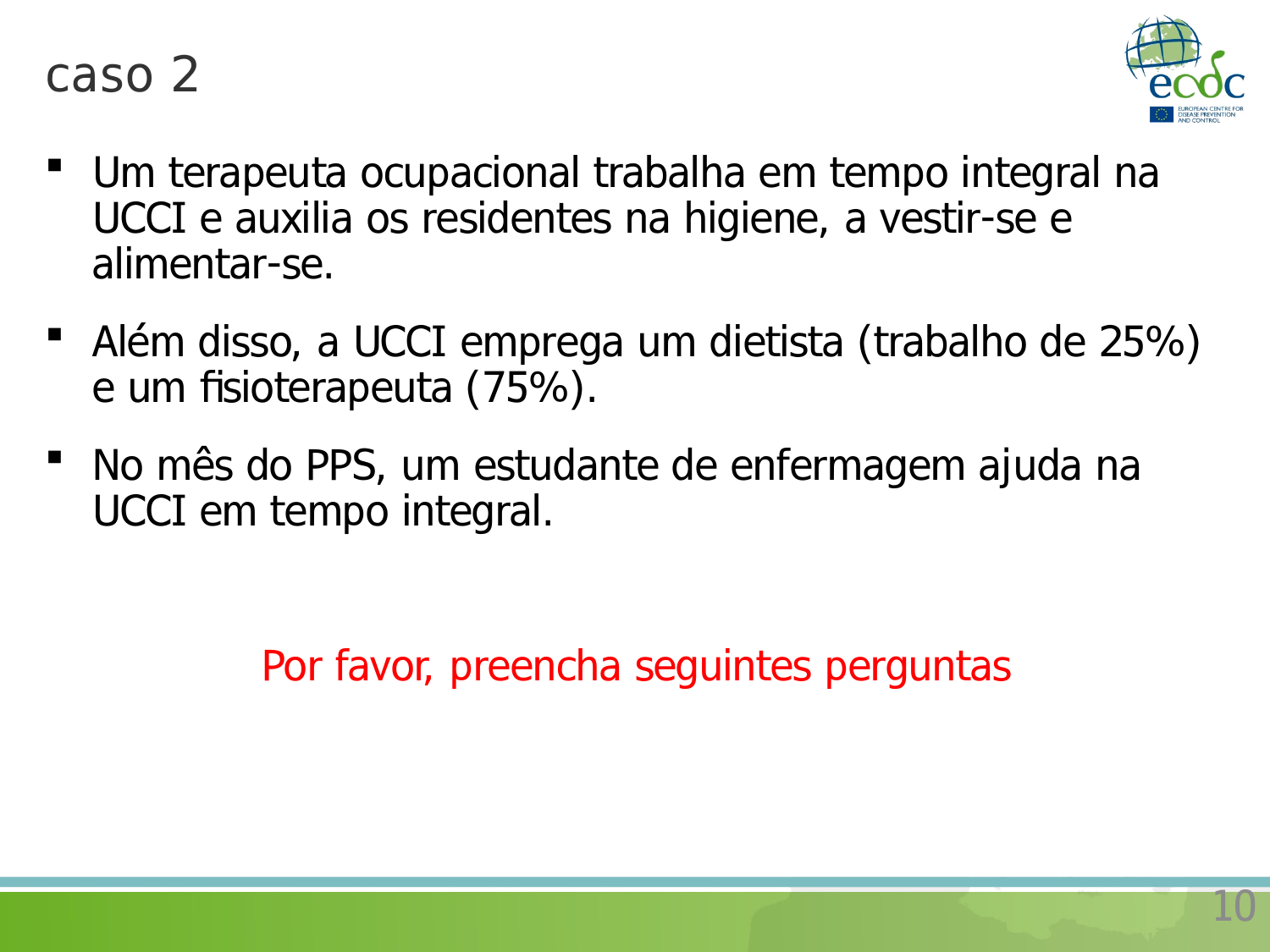

# caso 2
Um terapeuta ocupacional trabalha em tempo integral na UCCI e auxilia os residentes na higiene, a vestir-se e alimentar-se.
Além disso, a UCCI emprega um dietista (trabalho de 25%) e um fisioterapeuta (75%).
No mês do PPS, um estudante de enfermagem ajuda na UCCI em tempo integral.

Por favor, preencha seguintes perguntas

10